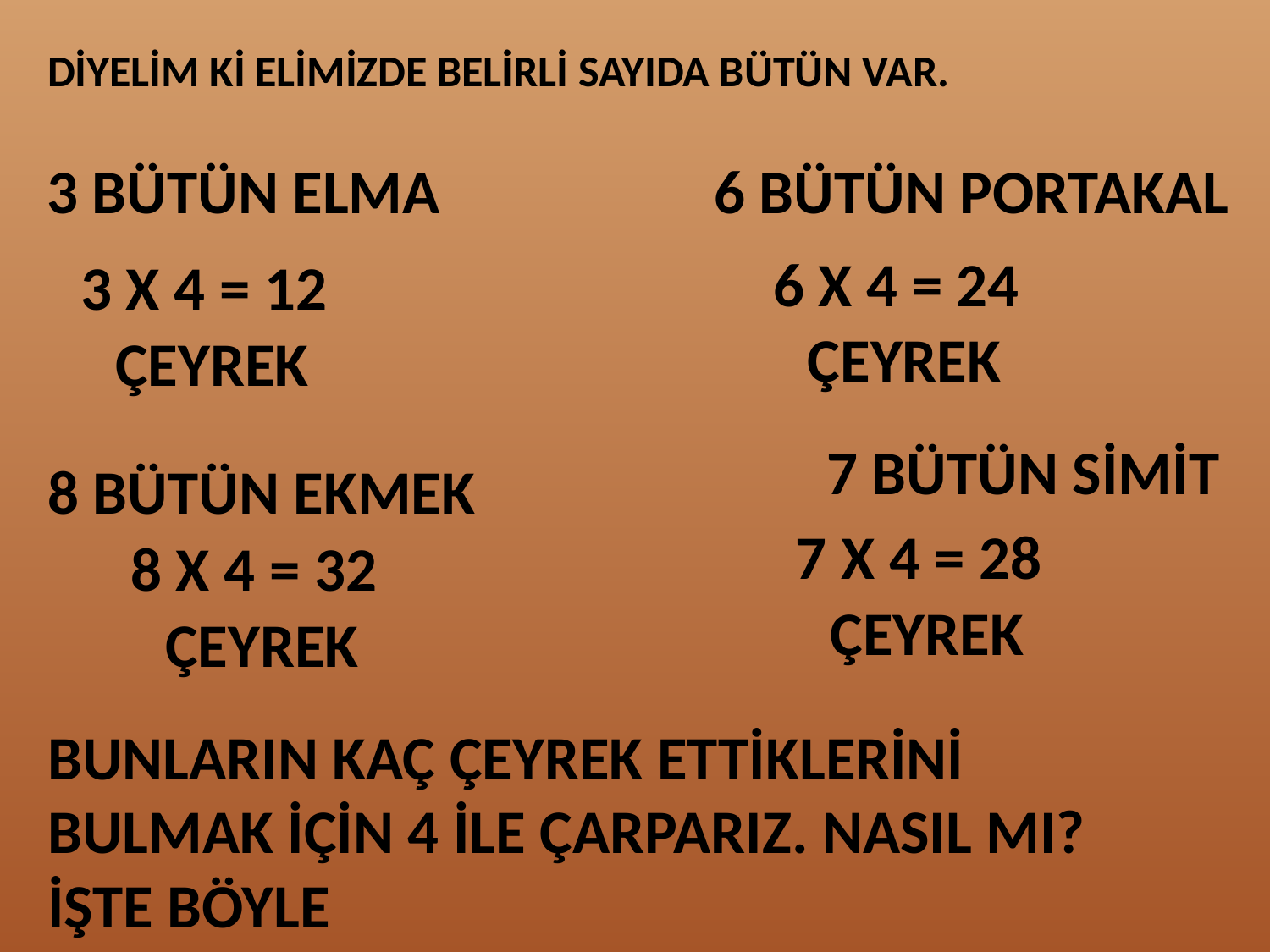

DİYELİM Kİ ELİMİZDE BELİRLİ SAYIDA BÜTÜN VAR.
3 BÜTÜN ELMA
6 BÜTÜN PORTAKAL
    6 X 4 = 24
       ÇEYREK
    3 X 4 = 12
       ÇEYREK
7 BÜTÜN SİMİT
8 BÜTÜN EKMEK
    7 X 4 = 28
       ÇEYREK
    8 X 4 = 32
       ÇEYREK
BUNLARIN KAÇ ÇEYREK ETTİKLERİNİ BULMAK İÇİN 4 İLE ÇARPARIZ. NASIL MI? İŞTE BÖYLE